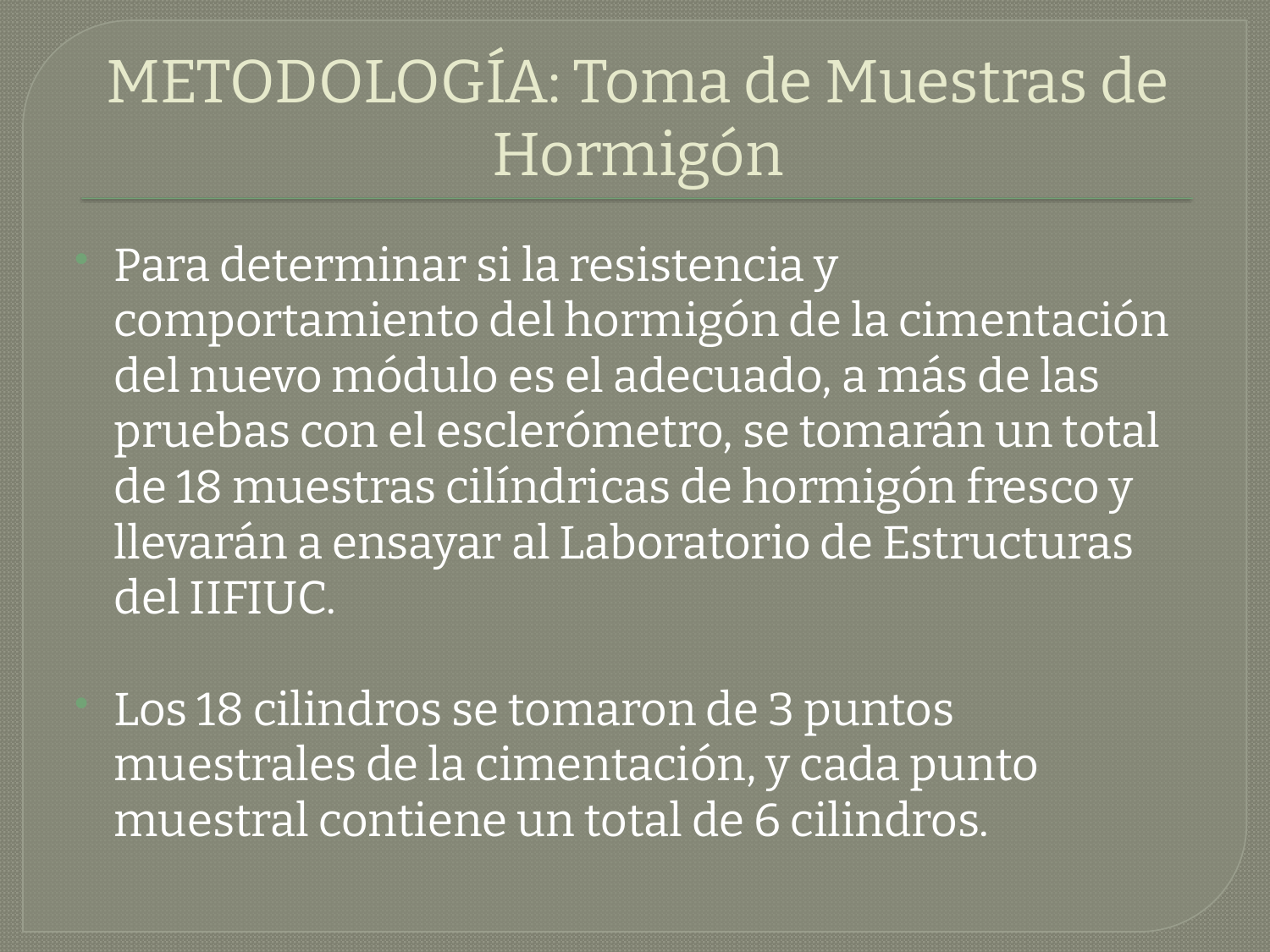

# METODOLOGÍA: Toma de Muestras de Hormigón
Para determinar si la resistencia y comportamiento del hormigón de la cimentación del nuevo módulo es el adecuado, a más de las pruebas con el esclerómetro, se tomarán un total de 18 muestras cilíndricas de hormigón fresco y llevarán a ensayar al Laboratorio de Estructuras del IIFIUC.

Los 18 cilindros se tomaron de 3 puntos muestrales de la cimentación, y cada punto muestral contiene un total de 6 cilindros.